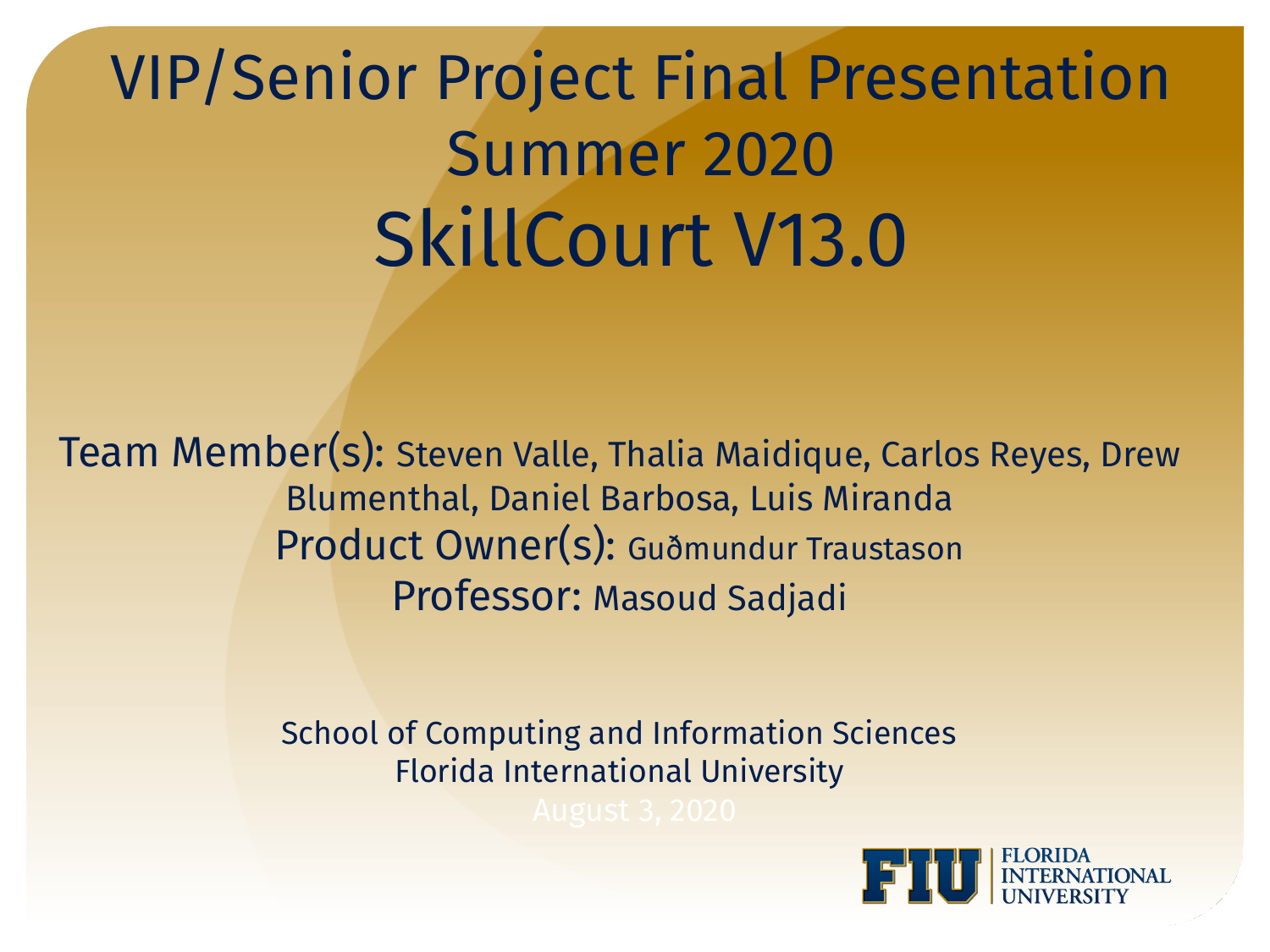

VIP/Senior Project Final Presentation
Summer 2020
SkillCourt V13.0
# Team Member(s): Steven Valle, Thalia Maidique, Carlos Reyes, Drew Blumenthal, Daniel Barbosa, Luis Miranda Product Owner(s): Guðmundur Traustason Professor: Masoud Sadjadi School of Computing and Information Sciences Florida International University
August 3, 2020